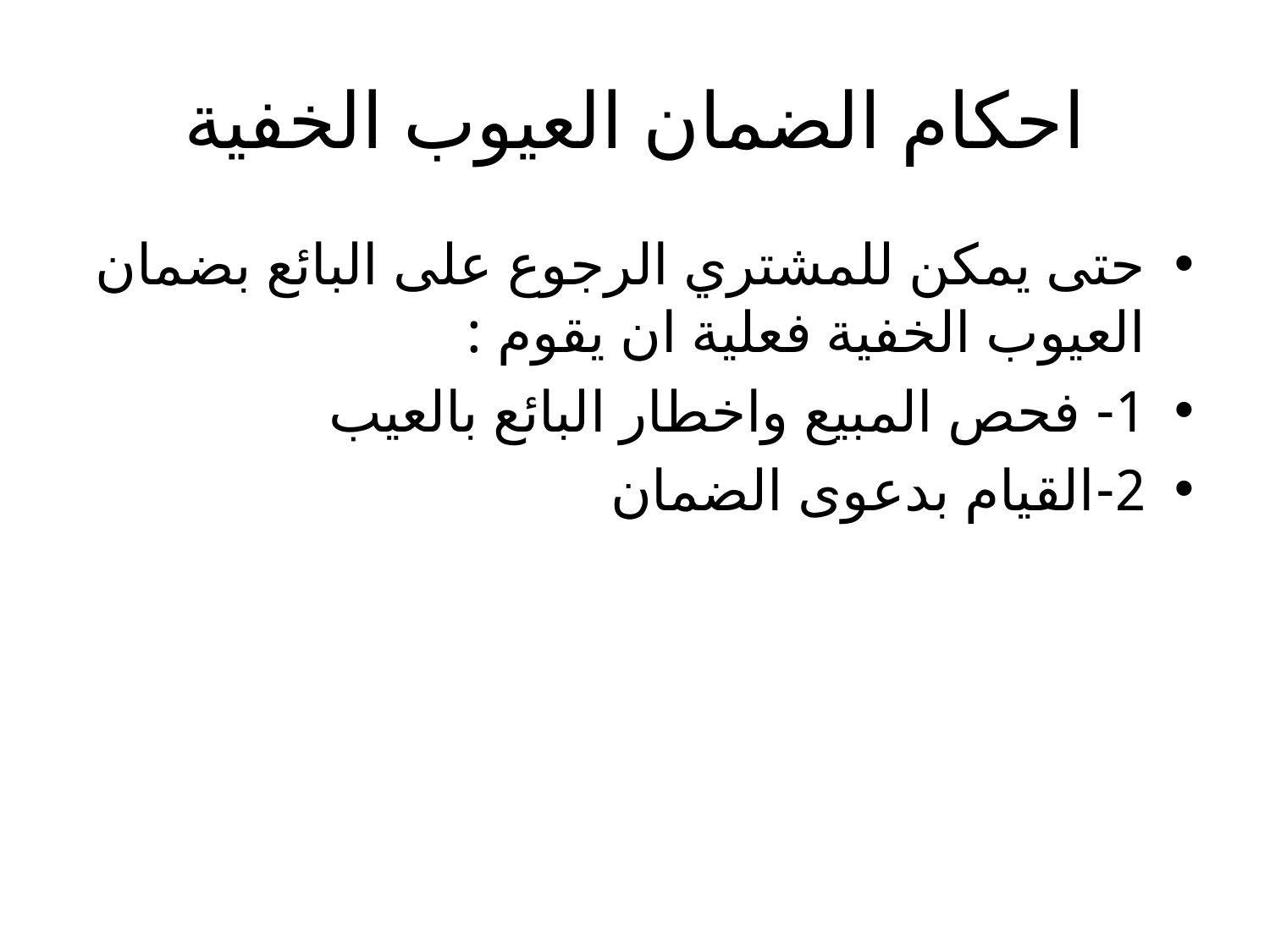

# احكام الضمان العيوب الخفية
حتى يمكن للمشتري الرجوع على البائع بضمان العيوب الخفية فعلية ان يقوم :
1- فحص المبيع واخطار البائع بالعيب
2-القيام بدعوى الضمان